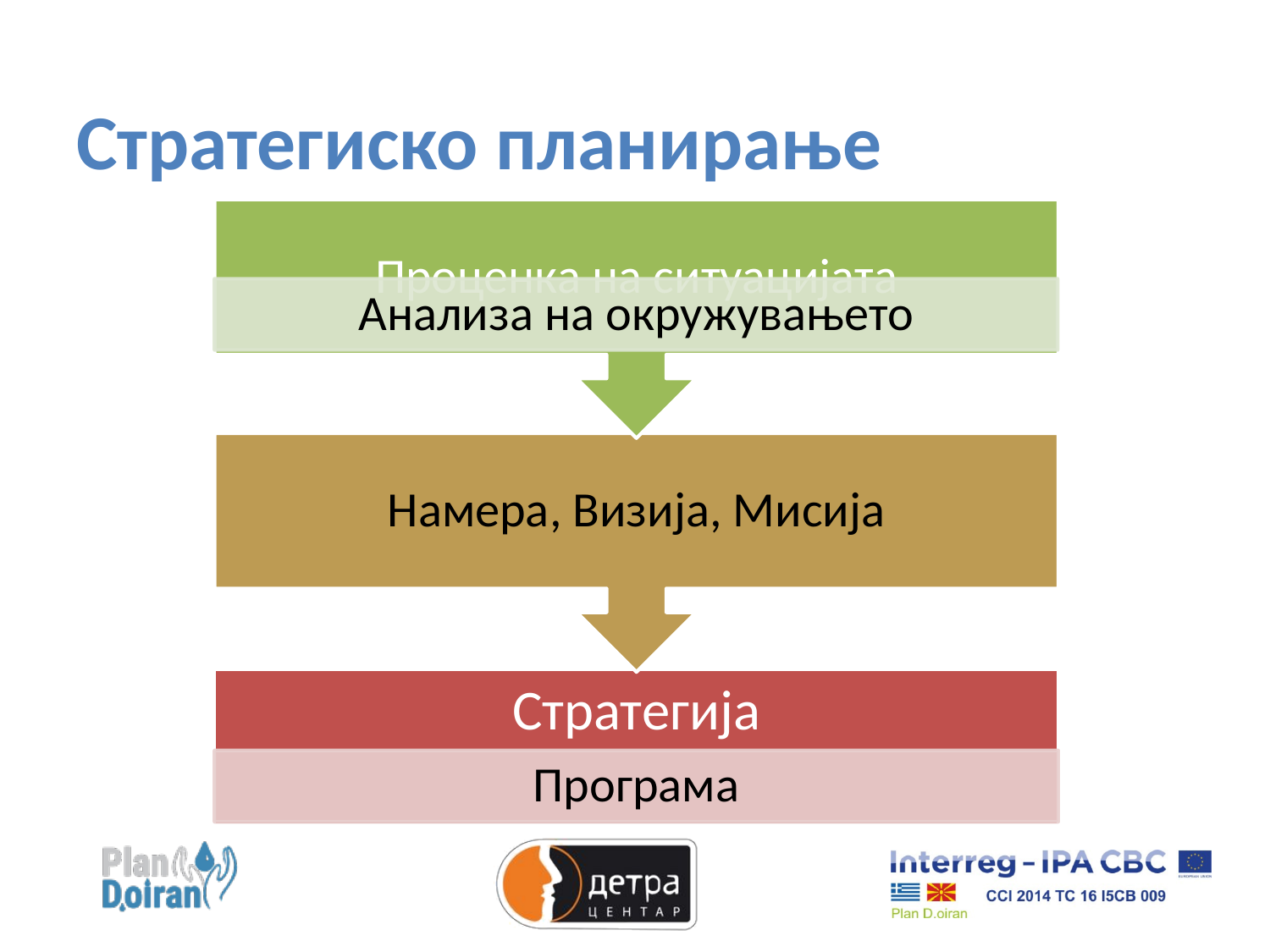

# Стратегиско планирање
Стратегија
Програма
Намера, Визија, Мисија
Проценка на ситуацијата
Анализа на окружувањето